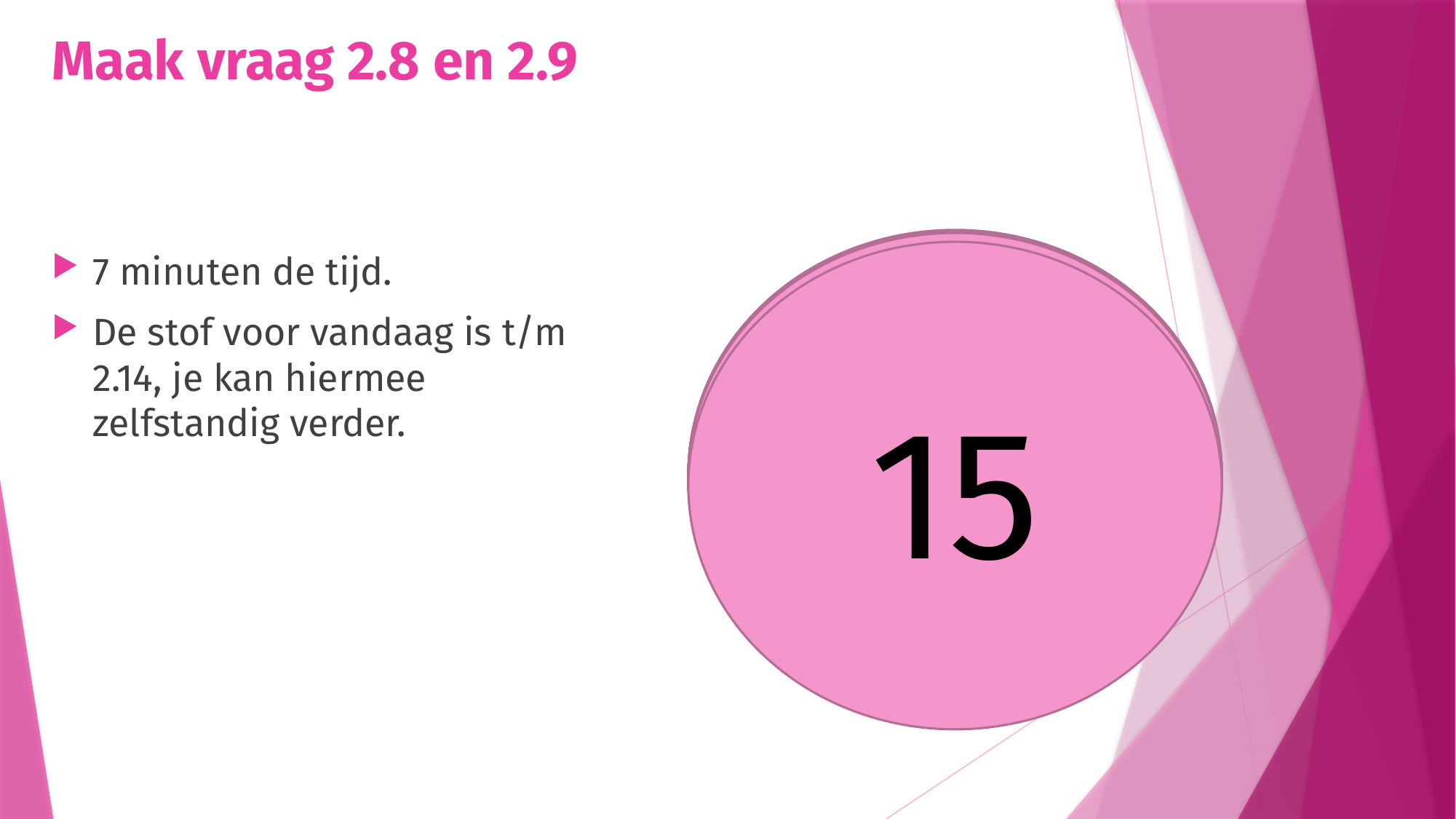

# Maak vraag 2.8 en 2.9
10
11
9
8
14
5
6
7
4
3
1
2
13
12
7 minuten de tijd.
De stof voor vandaag is t/m 2.14, je kan hiermee zelfstandig verder.
15